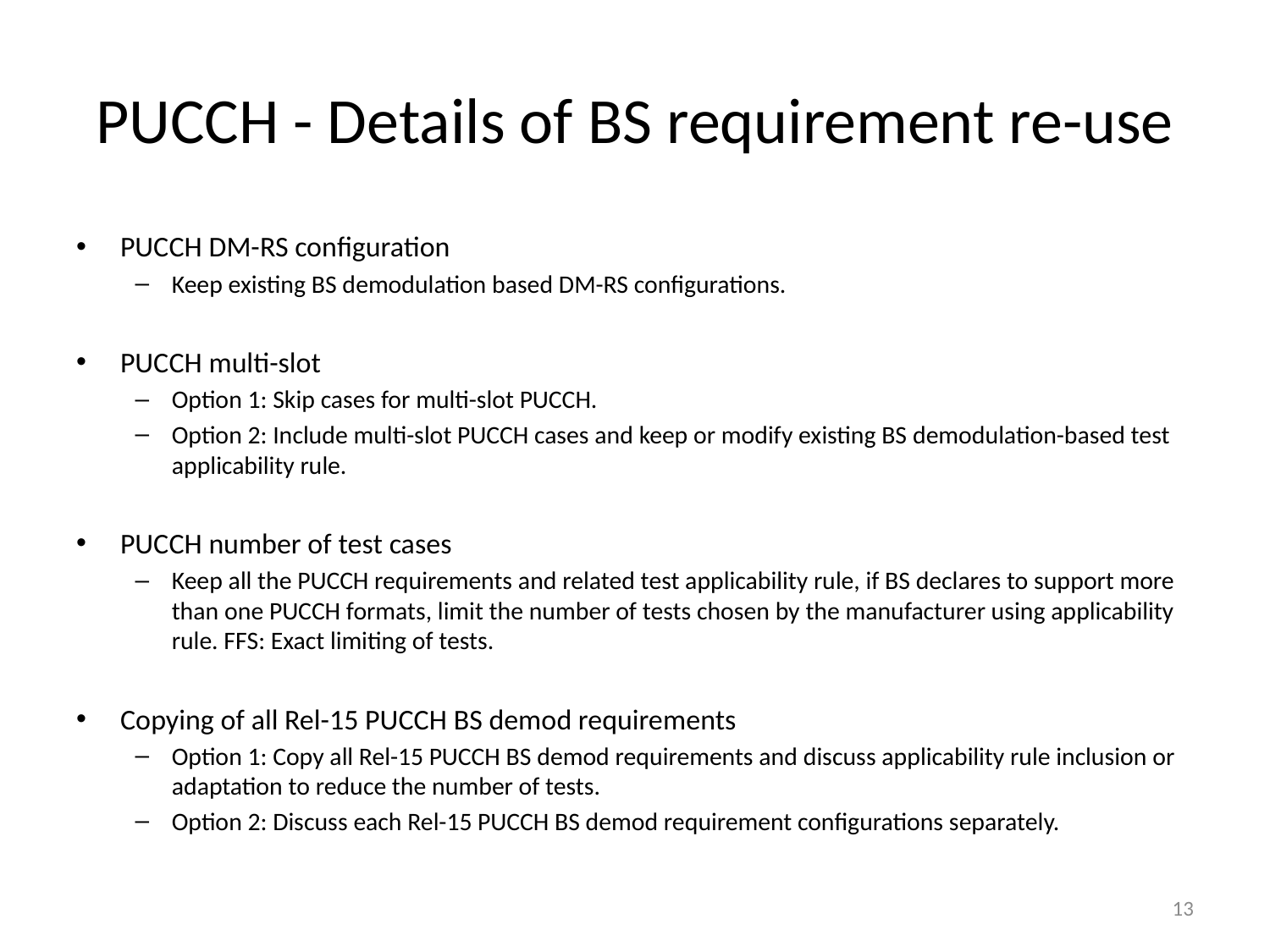

# PUCCH - Details of BS requirement re-use
PUCCH DM-RS configuration
Keep existing BS demodulation based DM-RS configurations.

PUCCH multi-slot
Option 1: Skip cases for multi-slot PUCCH.
Option 2: Include multi-slot PUCCH cases and keep or modify existing BS demodulation-based test applicability rule.

PUCCH number of test cases
Keep all the PUCCH requirements and related test applicability rule, if BS declares to support more than one PUCCH formats, limit the number of tests chosen by the manufacturer using applicability rule. FFS: Exact limiting of tests.

Copying of all Rel-15 PUCCH BS demod requirements
Option 1: Copy all Rel-15 PUCCH BS demod requirements and discuss applicability rule inclusion or adaptation to reduce the number of tests.
Option 2: Discuss each Rel-15 PUCCH BS demod requirement configurations separately.
13